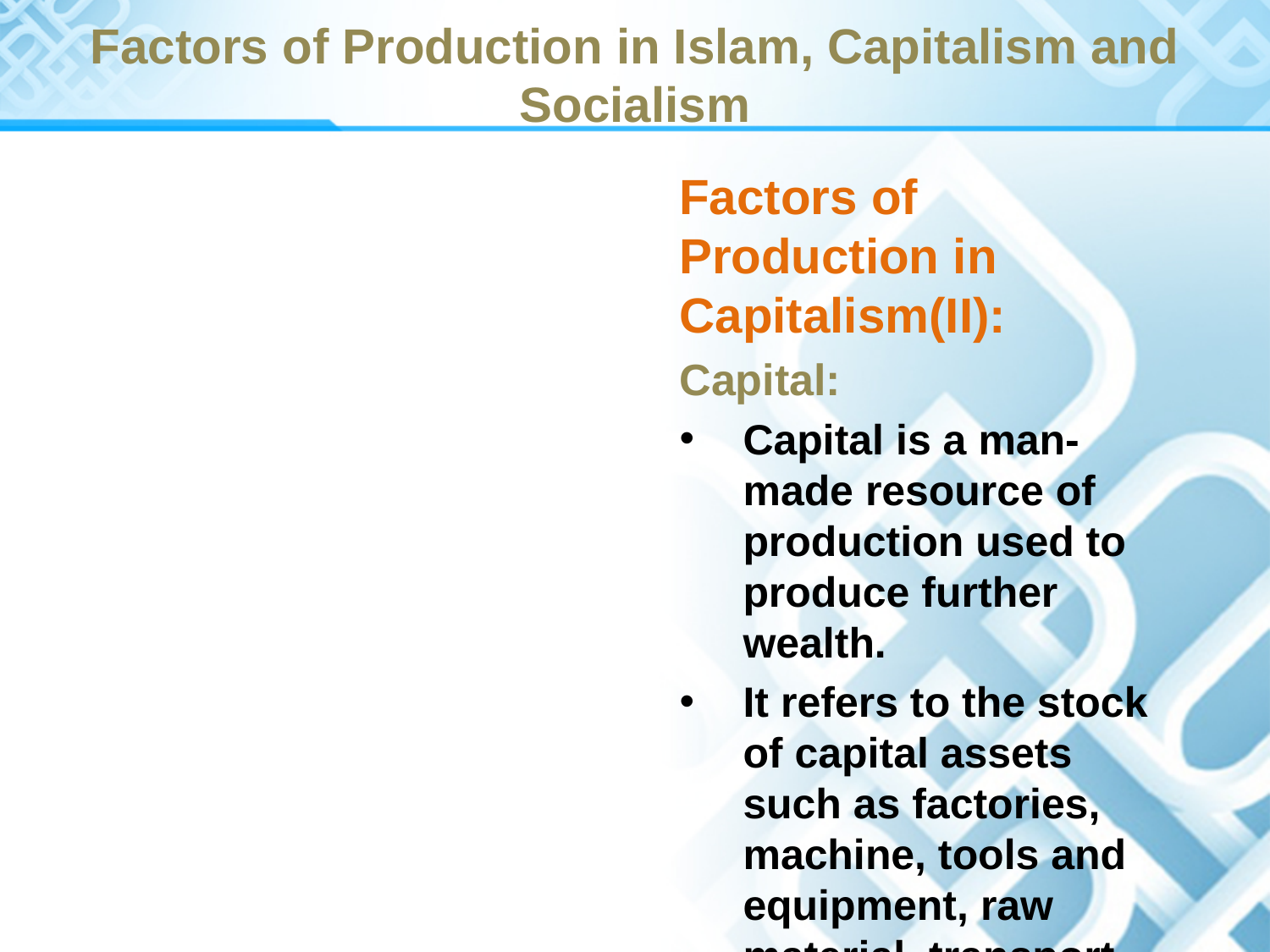

Factors of Production in Islam, Capitalism and Socialism
Factors of Production in Capitalism(II):
Capital:
Capital is a man-made resource of production used to produce further wealth.
It refers to the stock of capital assets such as factories, machine, tools and equipment, raw material, transport, etc